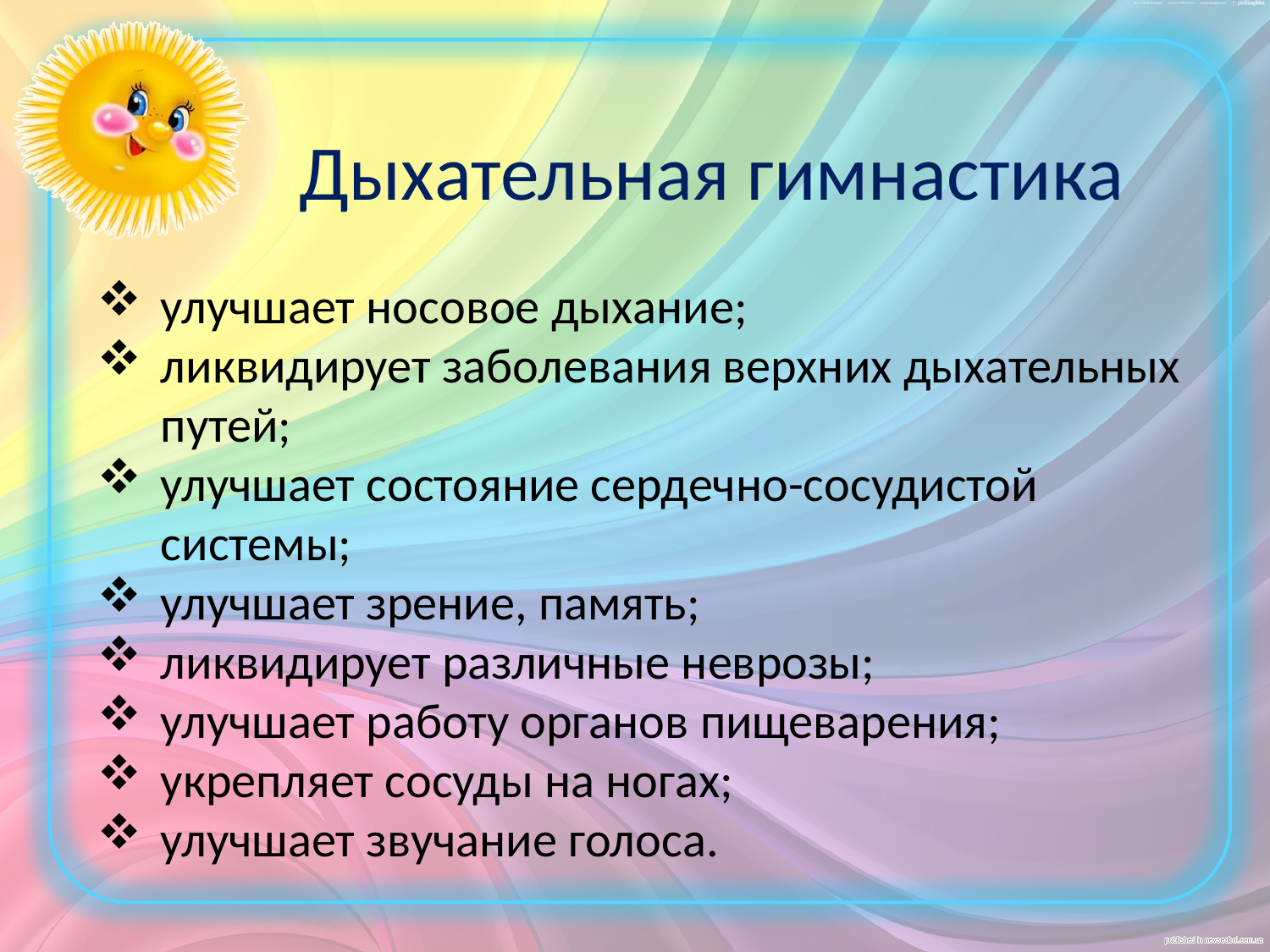

Дыхательная гимнастика

улучшает носовое дыхание;
ликвидирует заболевания верхних дыхательных путей;
улучшает состояние сердечно-сосудистой системы;
улучшает зрение, память;
ликвидирует различные неврозы;
улучшает работу органов пищеварения;
укрепляет сосуды на ногах;
улучшает звучание голоса.